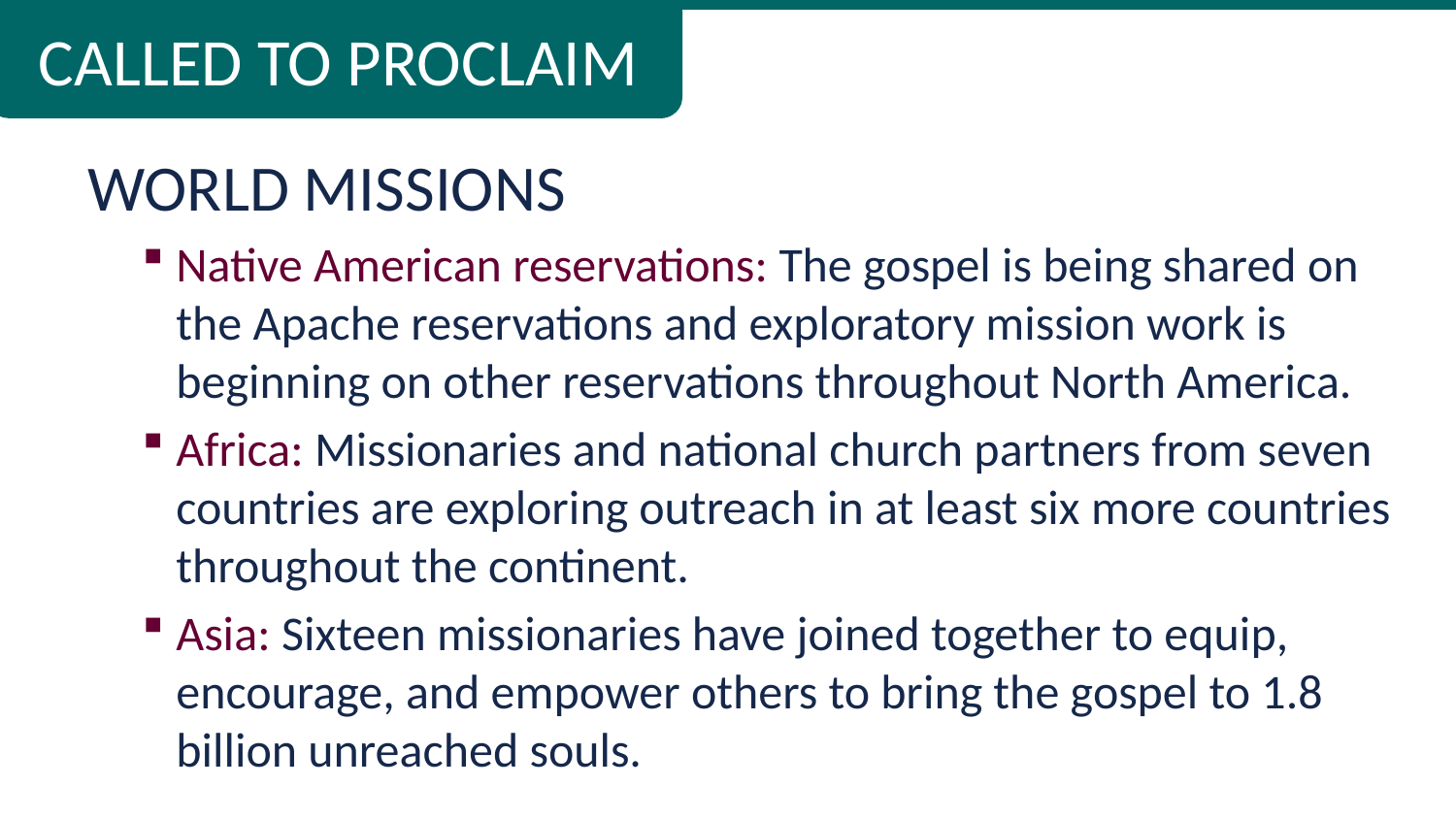

# CALLED TO PROCLAIM
WORLD MISSIONS
Native American reservations: The gospel is being shared on the Apache reservations and exploratory mission work is beginning on other reservations throughout North America.
Africa: Missionaries and national church partners from seven countries are exploring outreach in at least six more countries throughout the continent.
Asia: Sixteen missionaries have joined together to equip, encourage, and empower others to bring the gospel to 1.8 billion unreached souls.